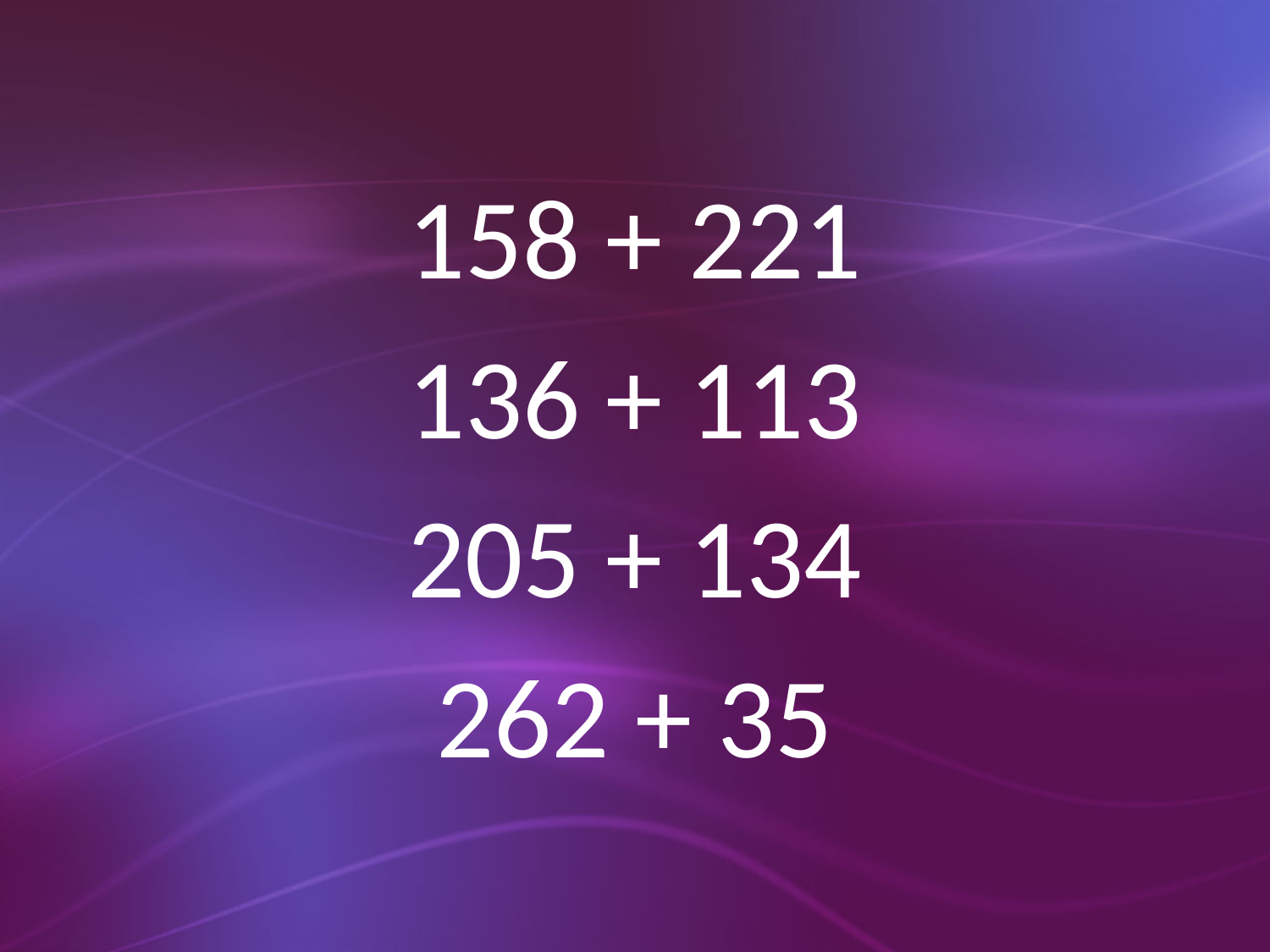

158 + 221
136 + 113
205 + 134
262 + 35